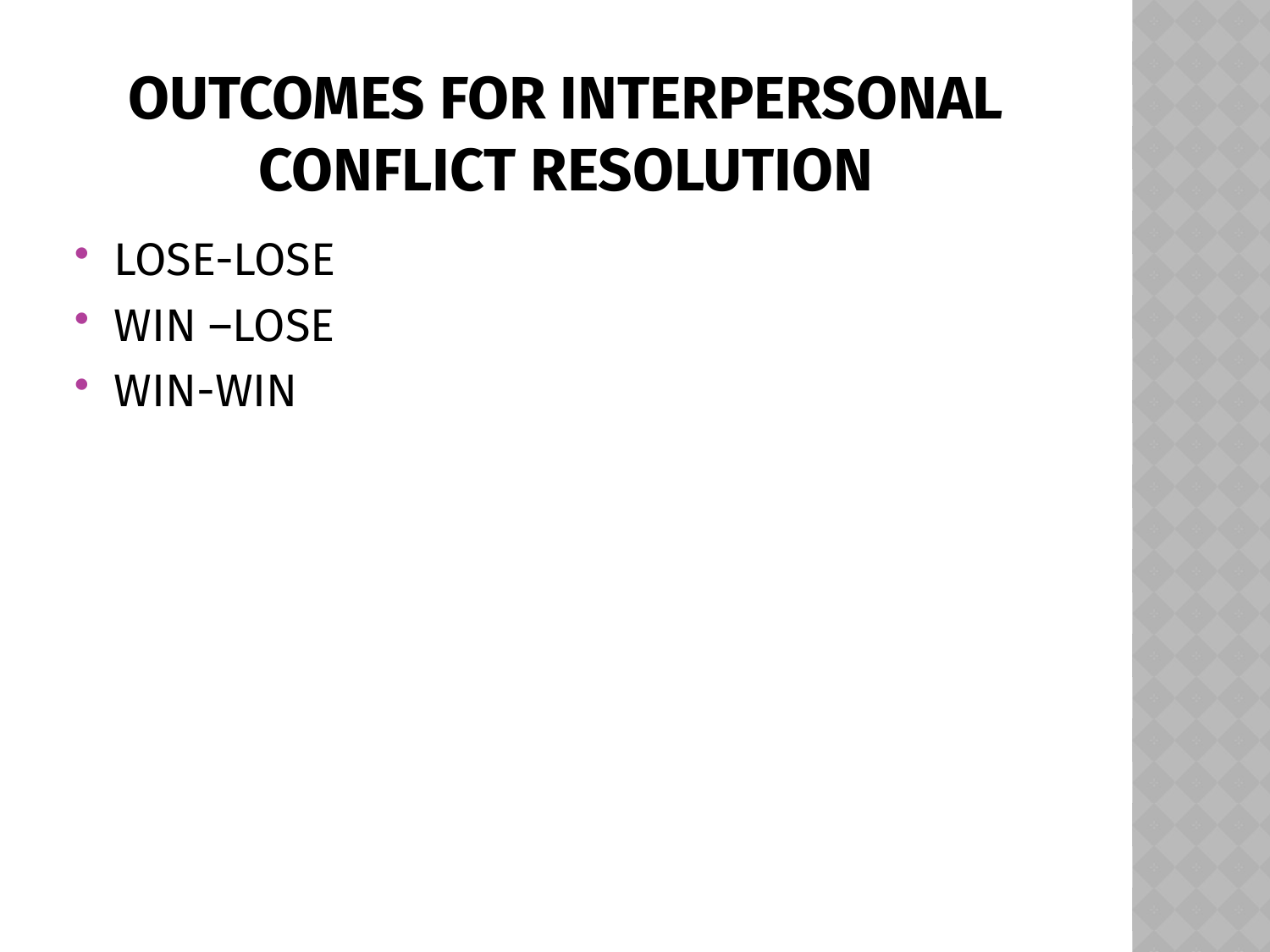

# OUTCOMES FOR INTERPERSONAL CONFLICT RESOLUTION
LOSE-LOSE
WIN –LOSE
WIN-WIN